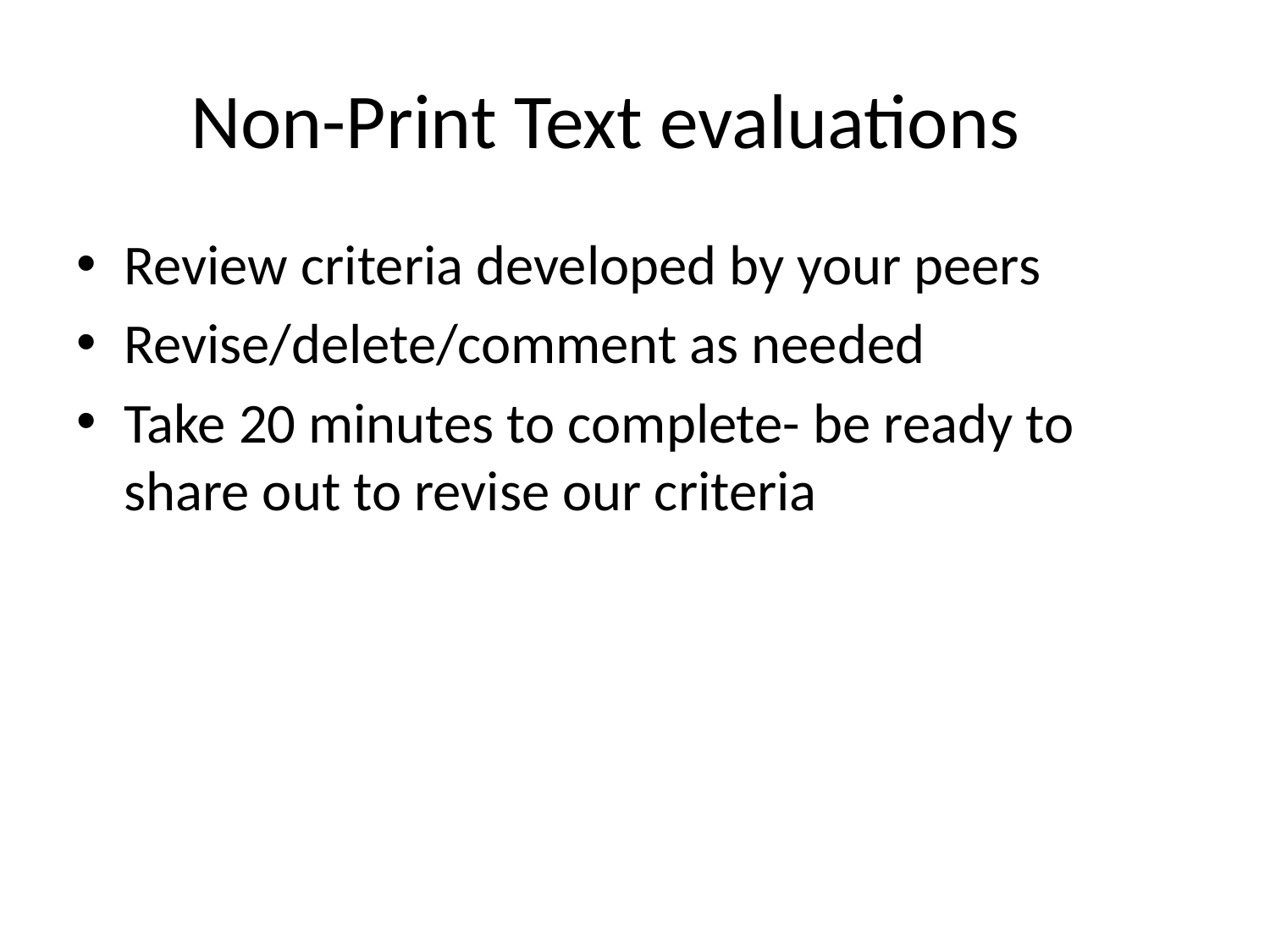

# Non-Print Text evaluations
Review criteria developed by your peers
Revise/delete/comment as needed
Take 20 minutes to complete- be ready to share out to revise our criteria